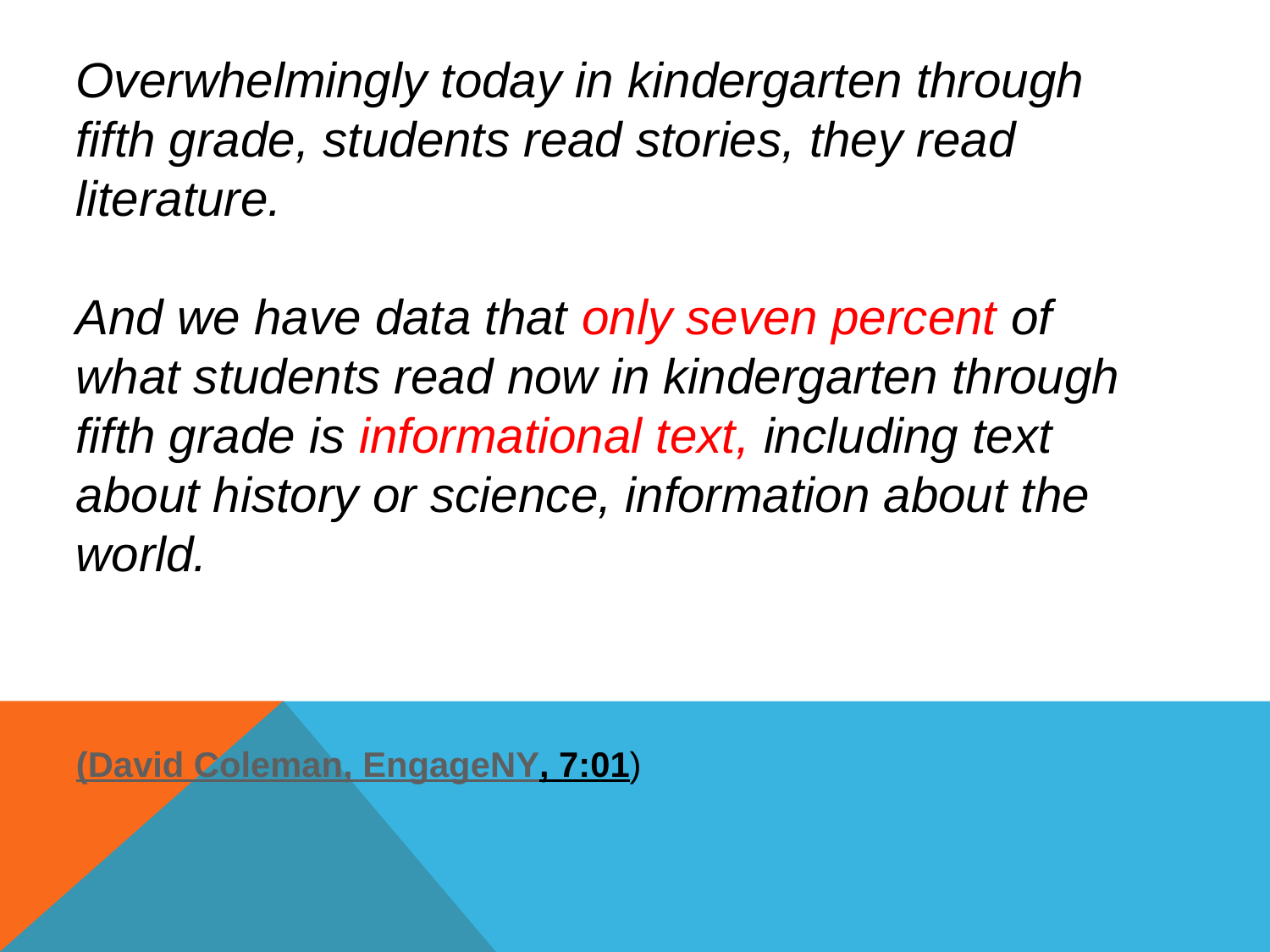

Overwhelmingly today in kindergarten through fifth grade, students read stories, they read literature.

And we have data that only seven percent of what students read now in kindergarten through fifth grade is informational text, including text about history or science, information about the world.

(David Coleman, EngageNY, 7:01)